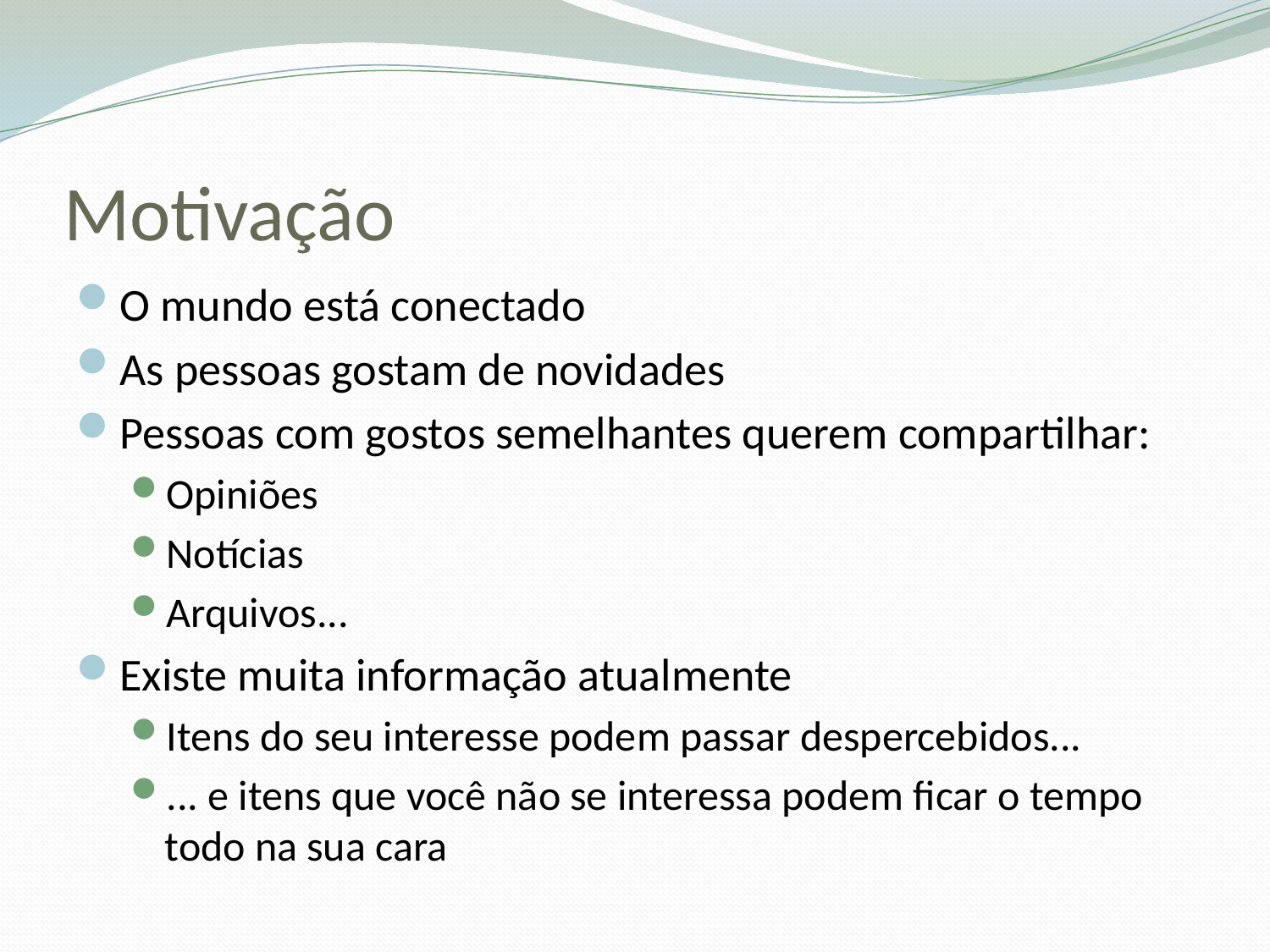

# Motivação
O mundo está conectado
As pessoas gostam de novidades
Pessoas com gostos semelhantes querem compartilhar:
Opiniões
Notícias
Arquivos...
Existe muita informação atualmente
Itens do seu interesse podem passar despercebidos...
... e itens que você não se interessa podem ficar o tempo todo na sua cara